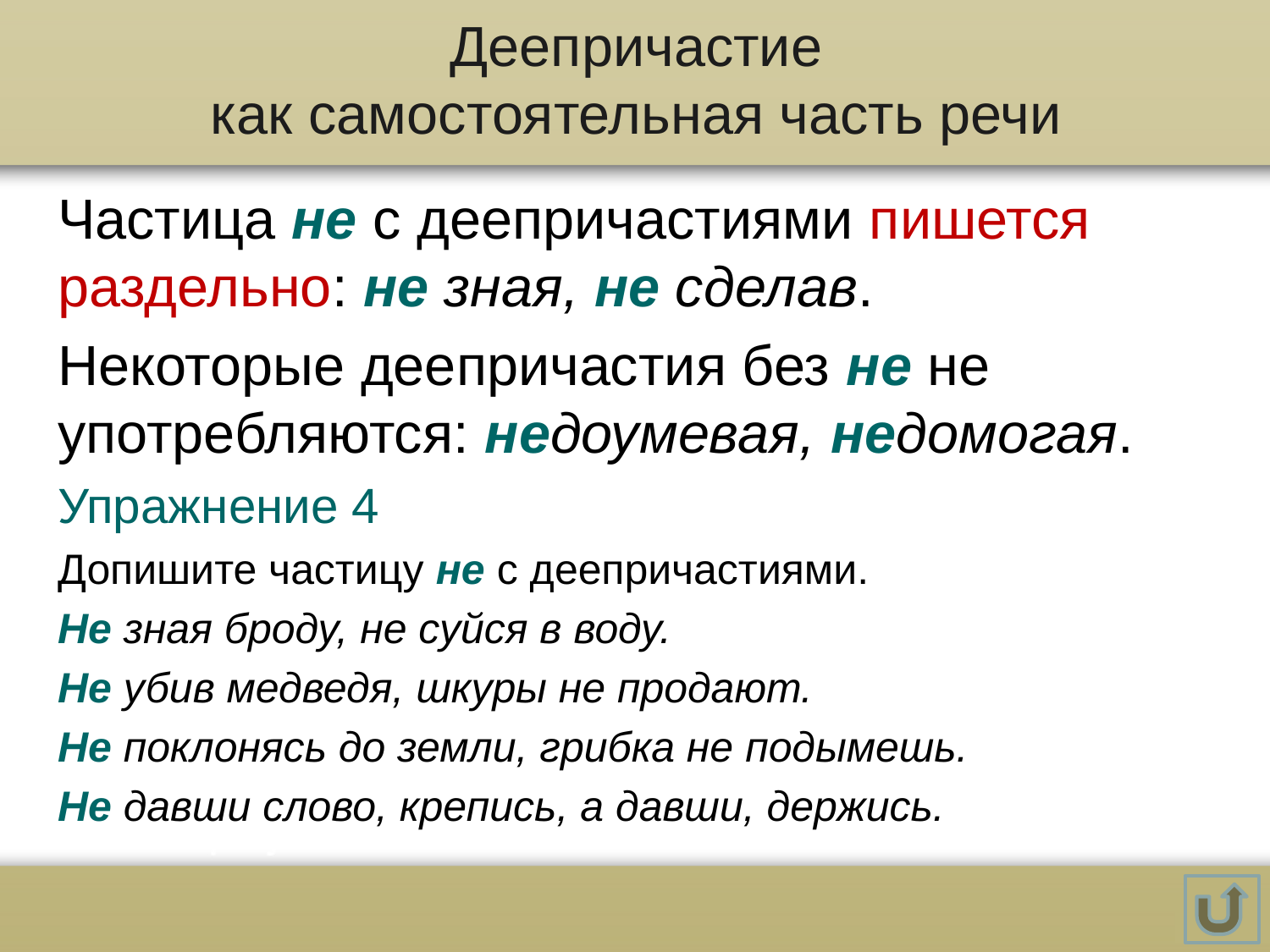

# Деепричастие как самостоятельная часть речи
Частица не с деепричастиями пишется раздельно: не зная, не сделав.
Некоторые деепричастия без не не употребляются: недоумевая, недомогая.
Упражнение 4
Допишите частицу не с деепричастиями.
Не зная броду, не суйся в воду.
Не убив медведя, шкуры не продают.
Не поклонясь до земли, грибка не подымешь.
Не давши слово, крепись, а давши, держись.